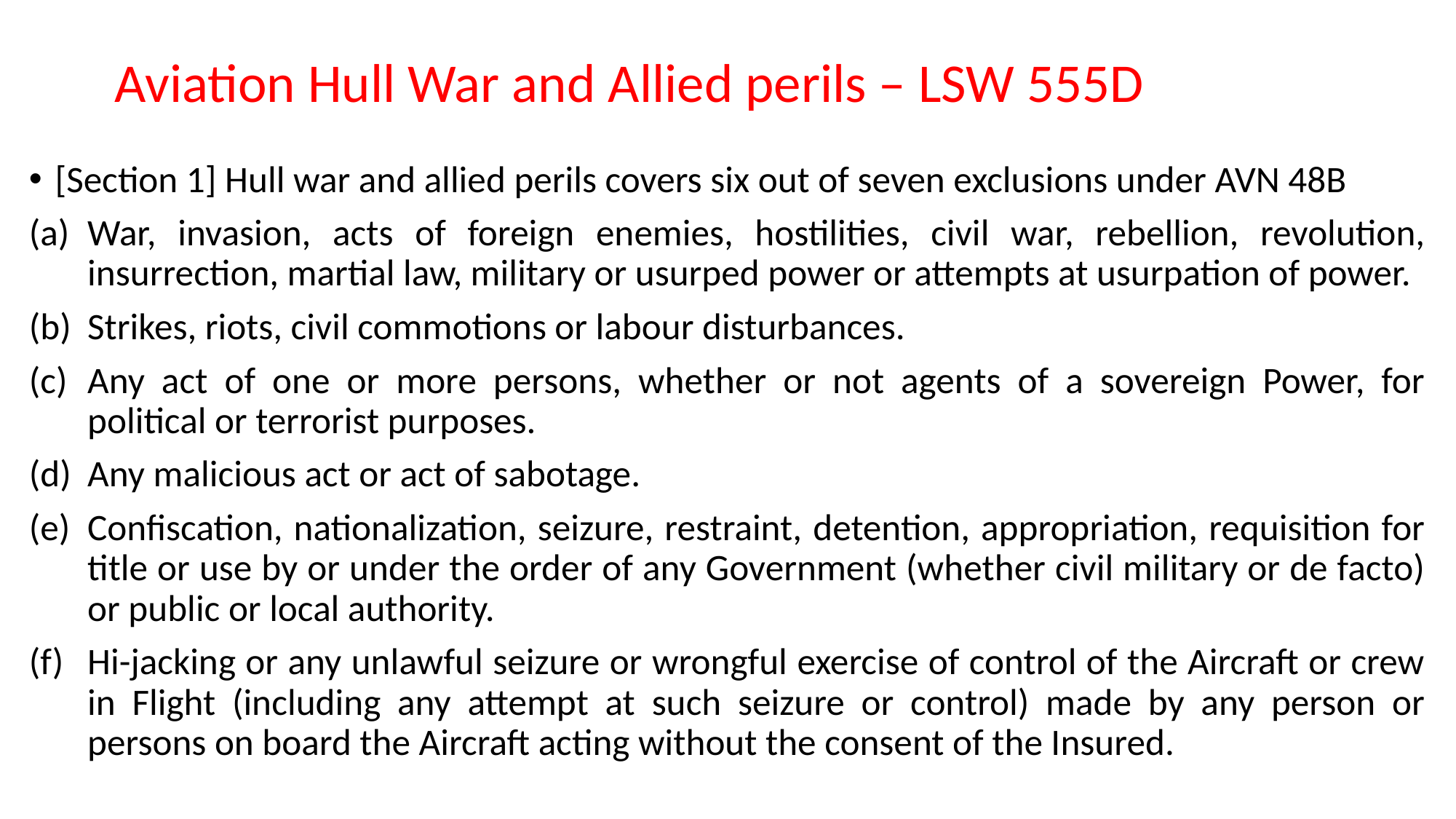

# Aviation Hull War and Allied perils – LSW 555D
[Section 1] Hull war and allied perils covers six out of seven exclusions under AVN 48B
War, invasion, acts of foreign enemies, hostilities, civil war, rebellion, revolution, insurrection, martial law, military or usurped power or attempts at usurpation of power.
Strikes, riots, civil commotions or labour disturbances.
Any act of one or more persons, whether or not agents of a sovereign Power, for political or terrorist purposes.
Any malicious act or act of sabotage.
Confiscation, nationalization, seizure, restraint, detention, appropriation, requisition for title or use by or under the order of any Government (whether civil military or de facto) or public or local authority.
Hi-jacking or any unlawful seizure or wrongful exercise of control of the Aircraft or crew in Flight (including any attempt at such seizure or control) made by any person or persons on board the Aircraft acting without the consent of the Insured.